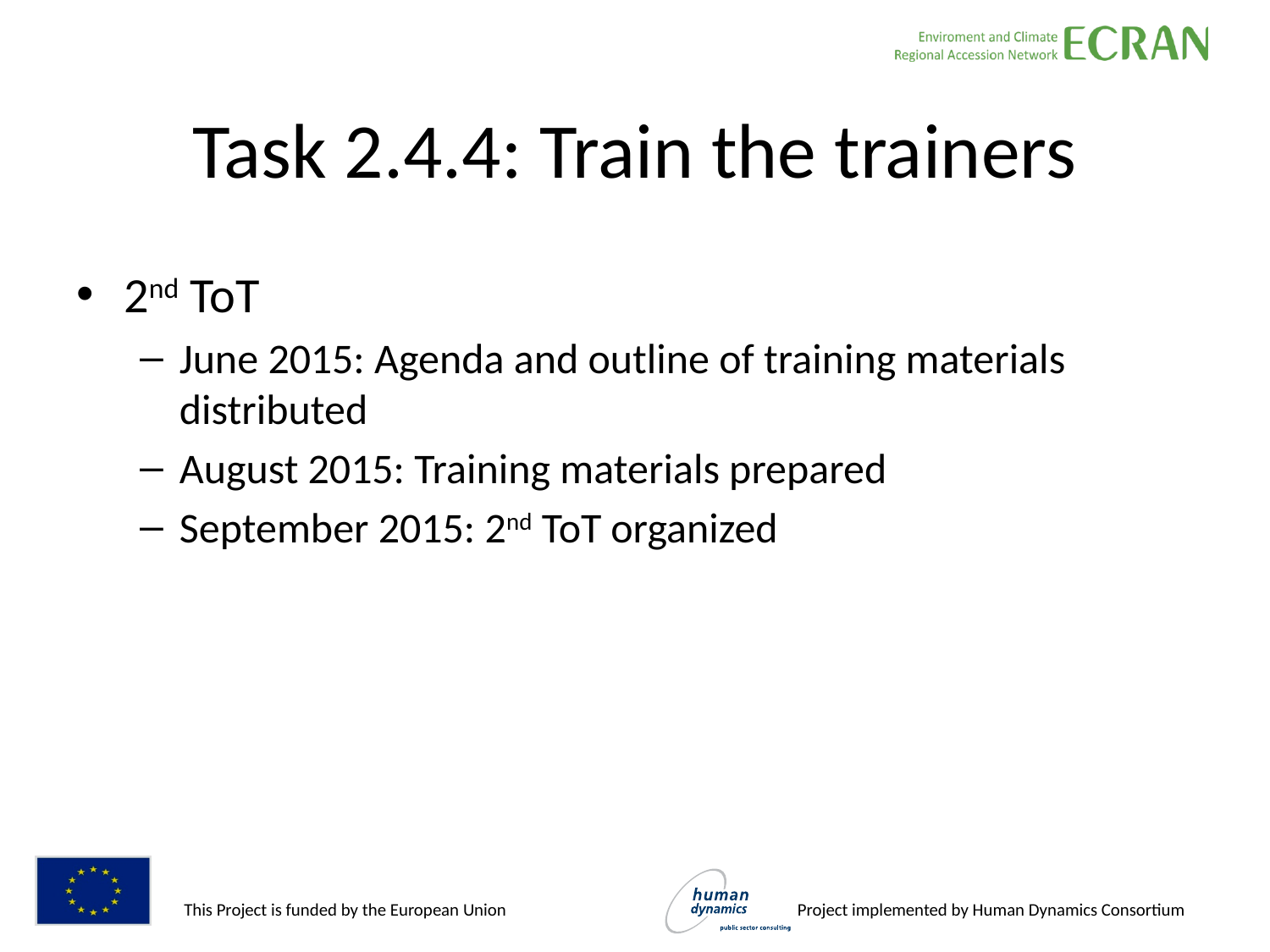

# Task 2.4.4: Train the trainers
2nd ToT
June 2015: Agenda and outline of training materials distributed
August 2015: Training materials prepared
September 2015: 2nd ToT organized